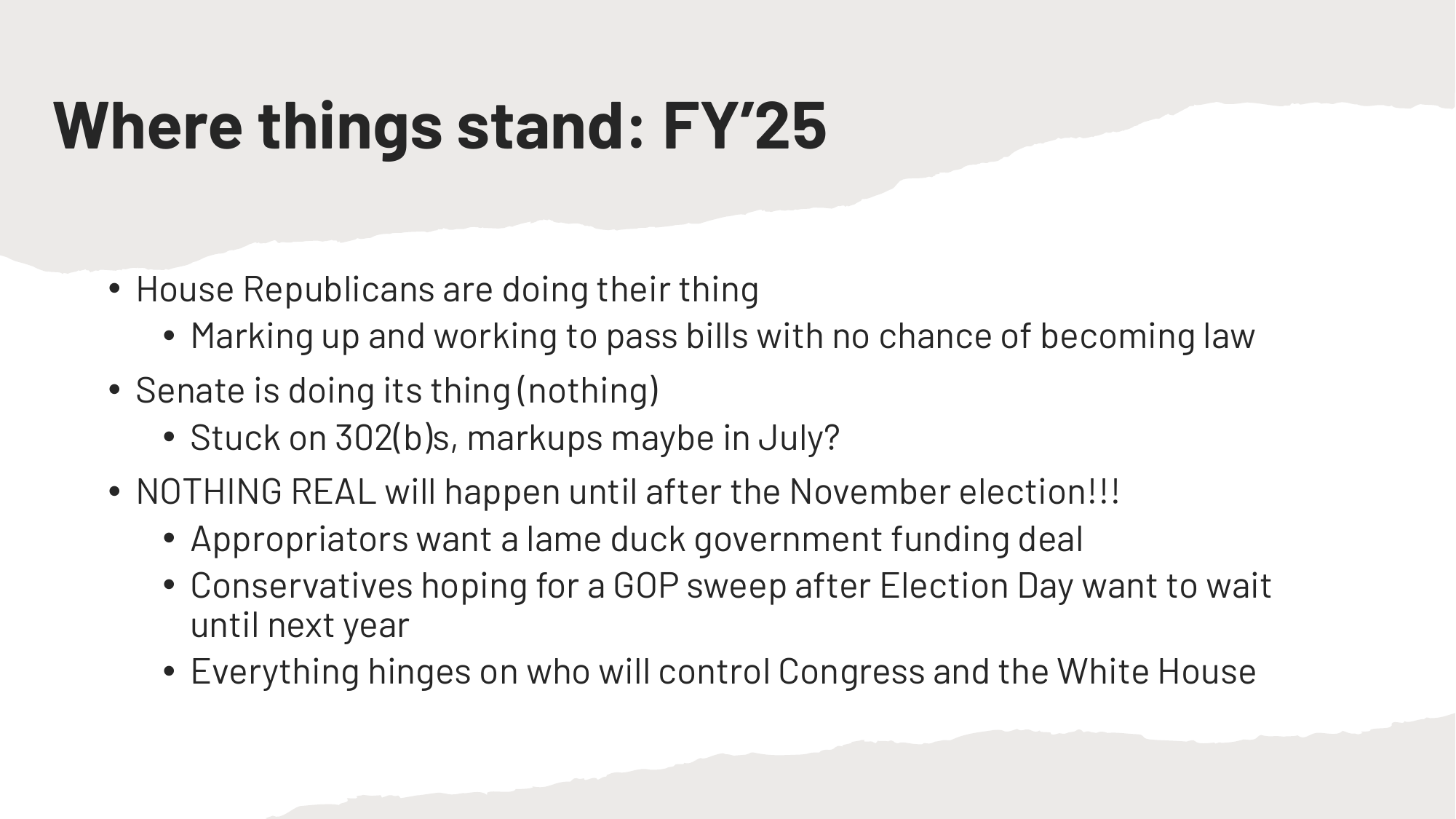

# Where things stand: FY’25
House Republicans are doing their thing
Marking up and working to pass bills with no chance of becoming law
Senate is doing its thing (nothing)
Stuck on 302(b)s, markups maybe in July?
NOTHING REAL will happen until after the November election!!!
Appropriators want a lame duck government funding deal
Conservatives hoping for a GOP sweep after Election Day want to wait until next year
Everything hinges on who will control Congress and the White House